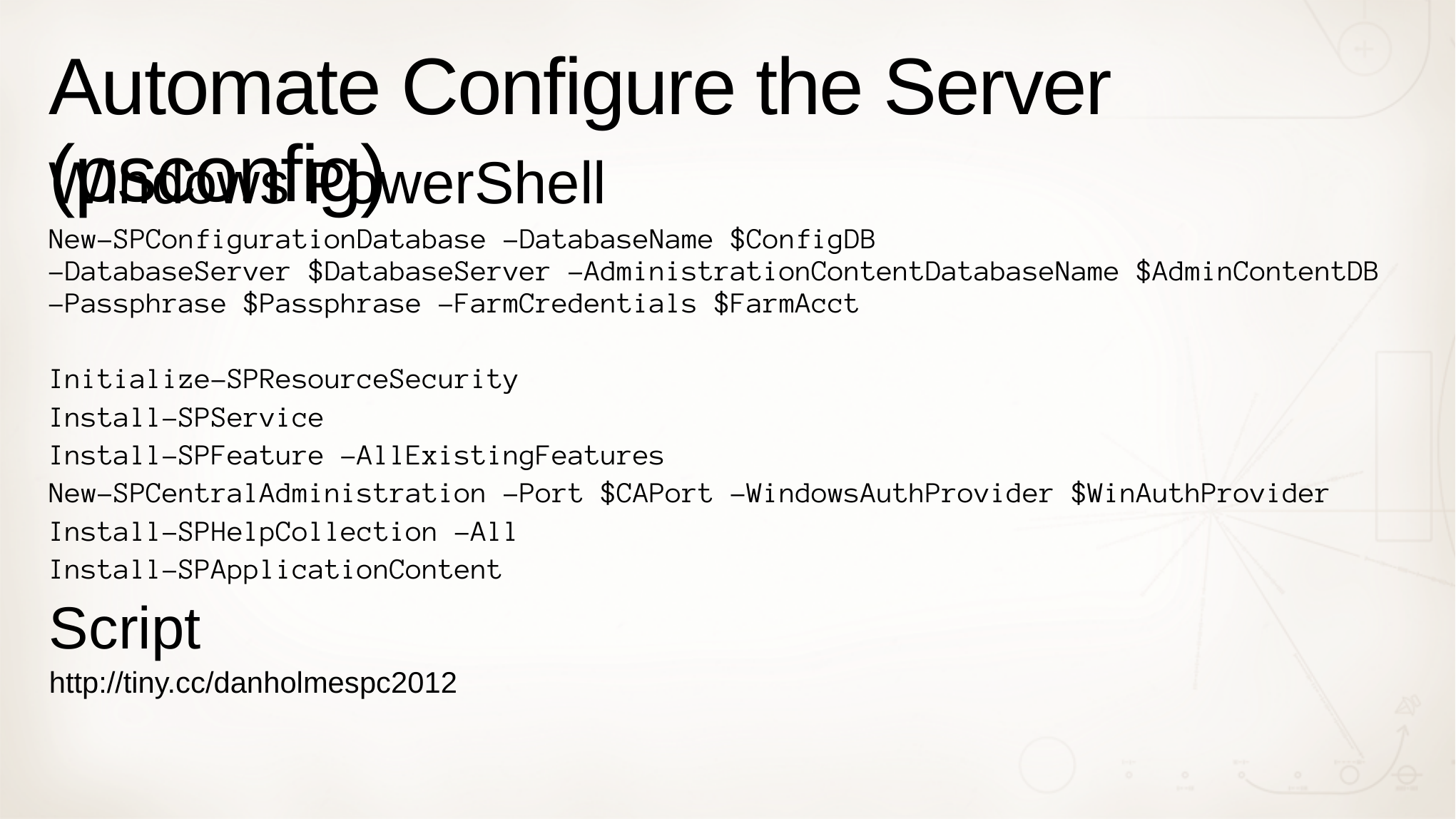

# Automate Configure the Server (psconfig)
Windows PowerShell
New-SPConfigurationDatabase -DatabaseName $ConfigDB
-DatabaseServer $DatabaseServer -AdministrationContentDatabaseName $AdminContentDB -Passphrase $Passphrase -FarmCredentials $FarmAcct

Initialize-SPResourceSecurity
Install-SPService
Install-SPFeature -AllExistingFeatures
New-SPCentralAdministration -Port $CAPort -WindowsAuthProvider $WinAuthProvider
Install-SPHelpCollection -All
Install-SPApplicationContent
Script
http://tiny.cc/danholmespc2012